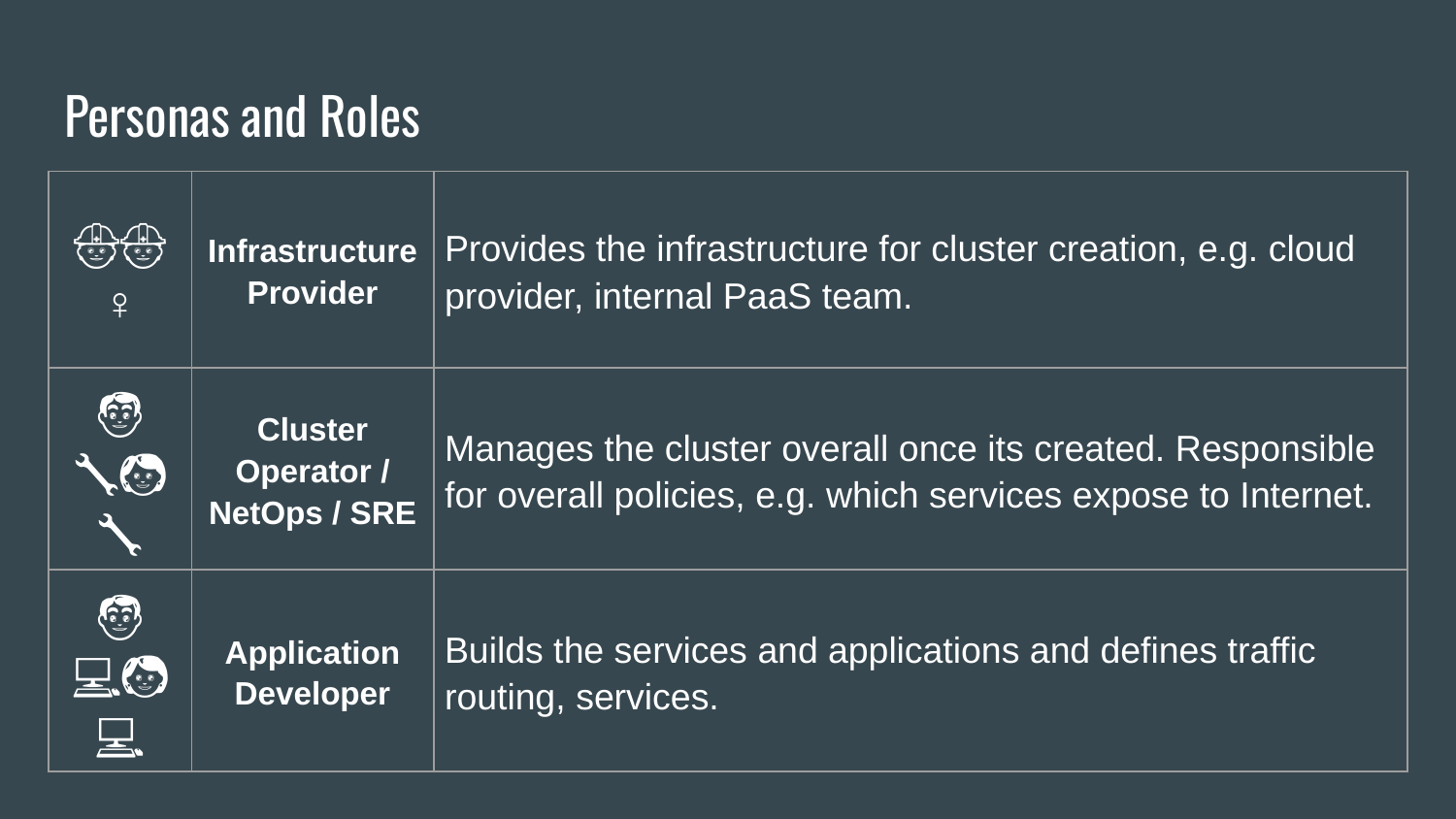

# Personas and Roles
| 👷👷‍♀️ | Infrastructure Provider | Provides the infrastructure for cluster creation, e.g. cloud provider, internal PaaS team. |
| --- | --- | --- |
| 👨‍🔧👩‍🔧 | Cluster Operator / NetOps / SRE | Manages the cluster overall once its created. Responsible for overall policies, e.g. which services expose to Internet. |
| 👨‍💻👩‍💻 | Application Developer | Builds the services and applications and defines traffic routing, services. |